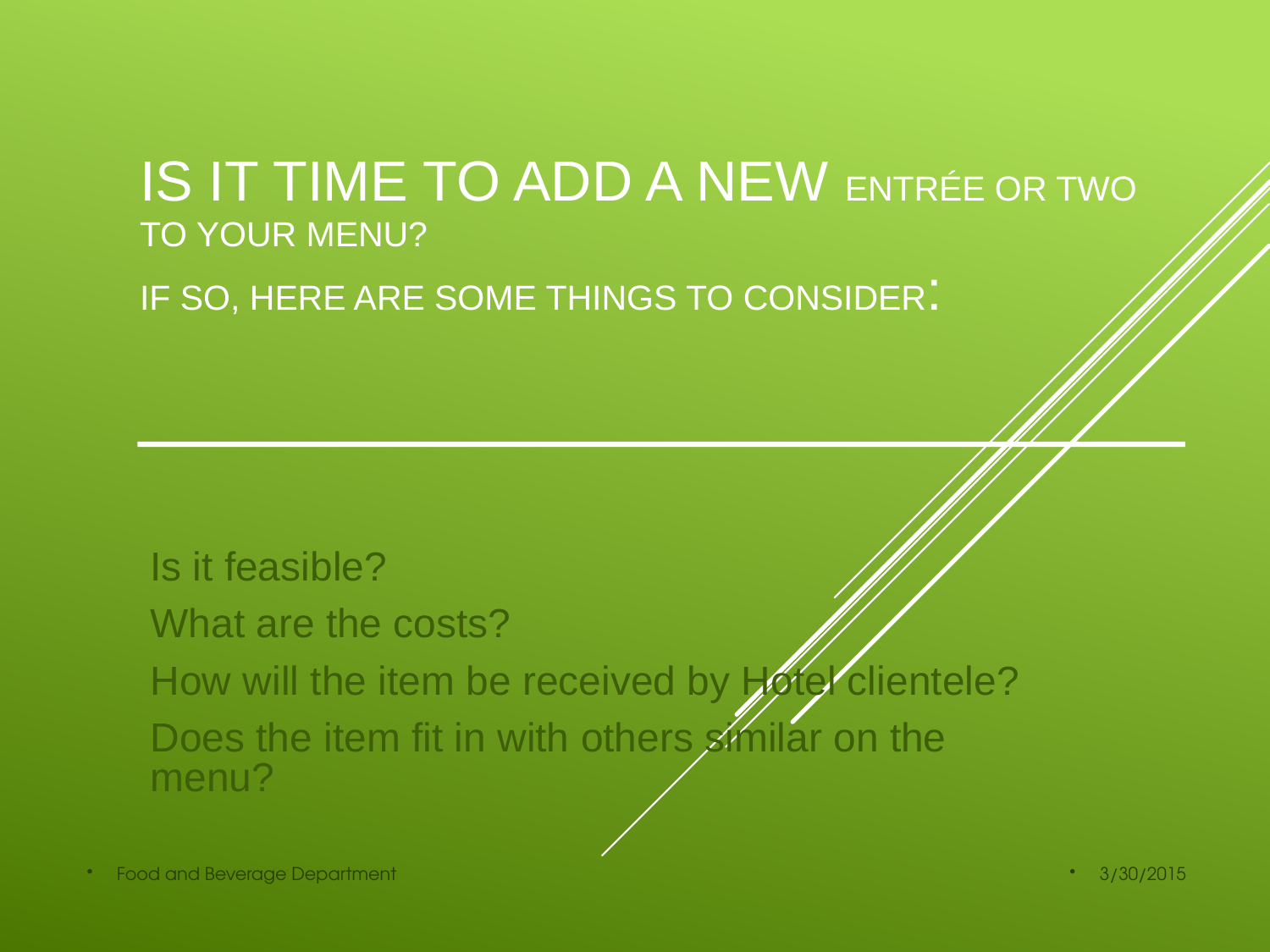

# Is it time to add a new entrée or two to your menu? If so, here are some things to consider:

Is it feasible?
What are the costs?
How will the item be received by Hotel clientele?
Does the item fit in with others similar on the menu?

Food and Beverage Department
3/30/2015